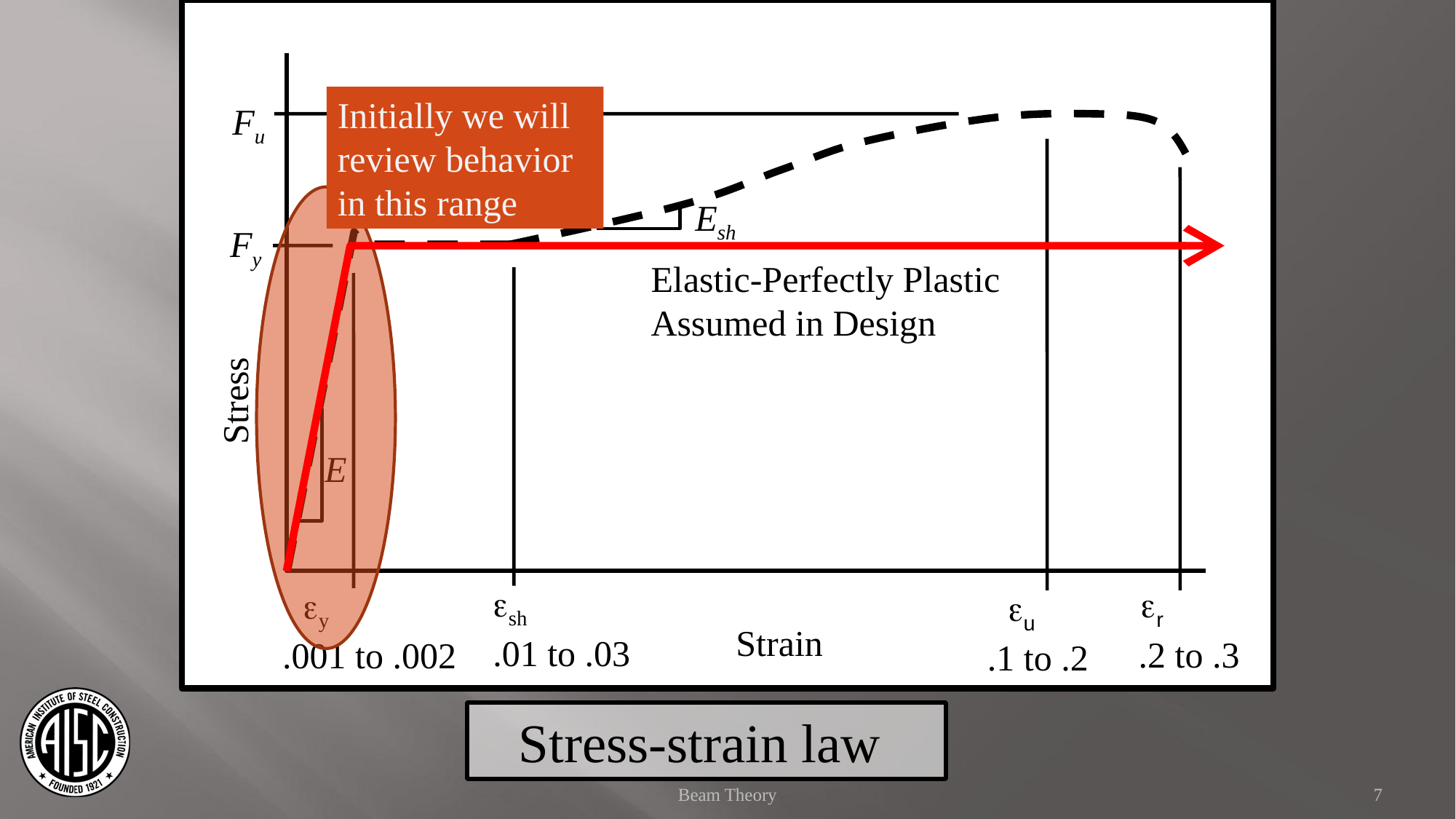

Initially we will review behavior in this range
Fu

Stress

Esh

Fy

Elastic-Perfectly Plastic
Assumed in Design

E
εsh
.01 to .03
  εr
  .2 to .3
  εy
.001 to .002
  εu
.1 to .2
Strain

Stress-strain law
Beam Theory
7